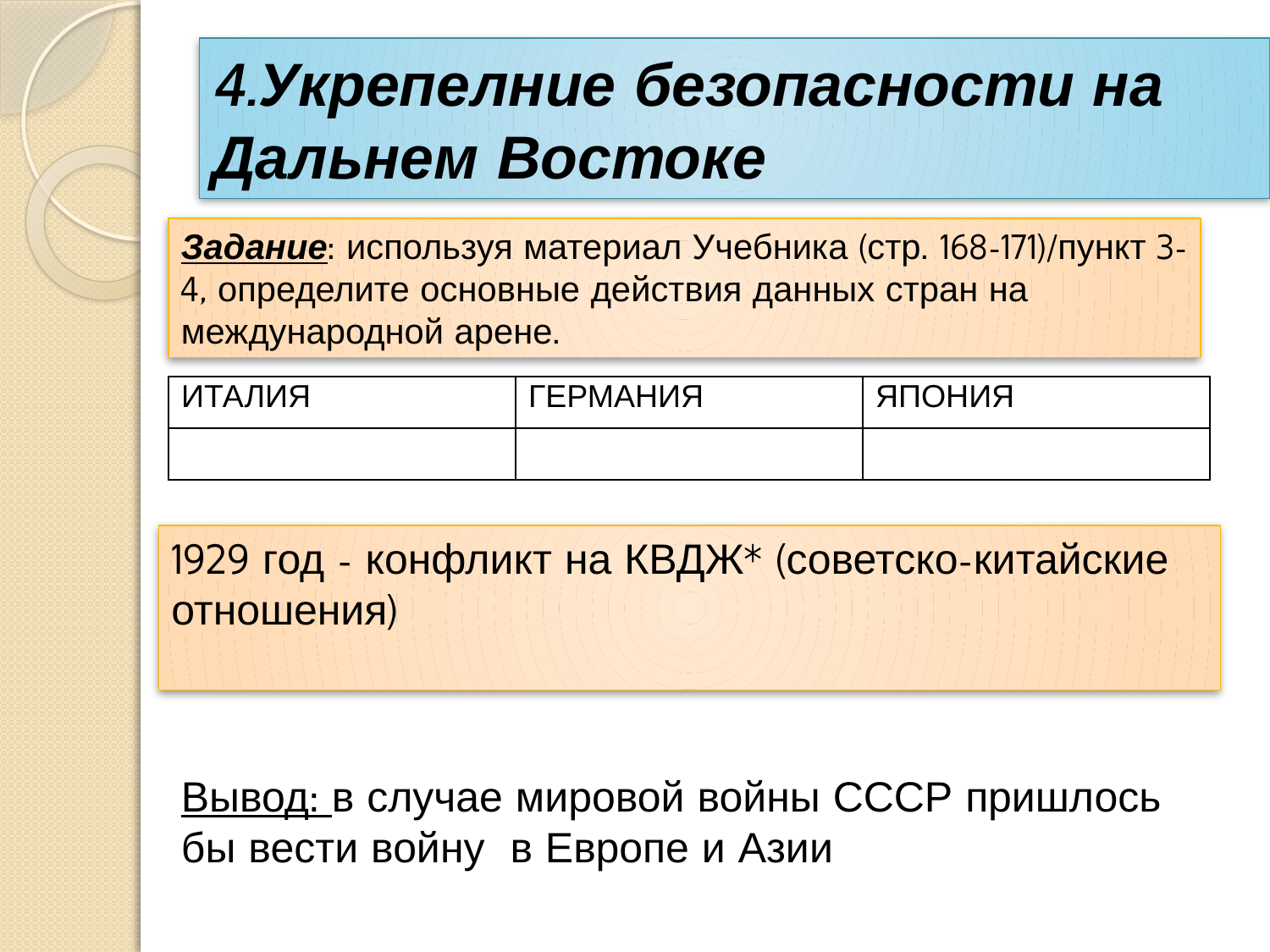

# 4.Укрепелние безопасности на Дальнем Востоке
Задание: используя материал Учебника (стр. 168-171)/пункт 3-4, определите основные действия данных стран на международной арене.
| ИТАЛИЯ | ГЕРМАНИЯ | ЯПОНИЯ |
| --- | --- | --- |
|  |  |  |
1929 год - конфликт на КВДЖ* (советско-китайские отношения)

Вывод: в случае мировой войны СССР пришлось бы вести войну  в Европе и Азии